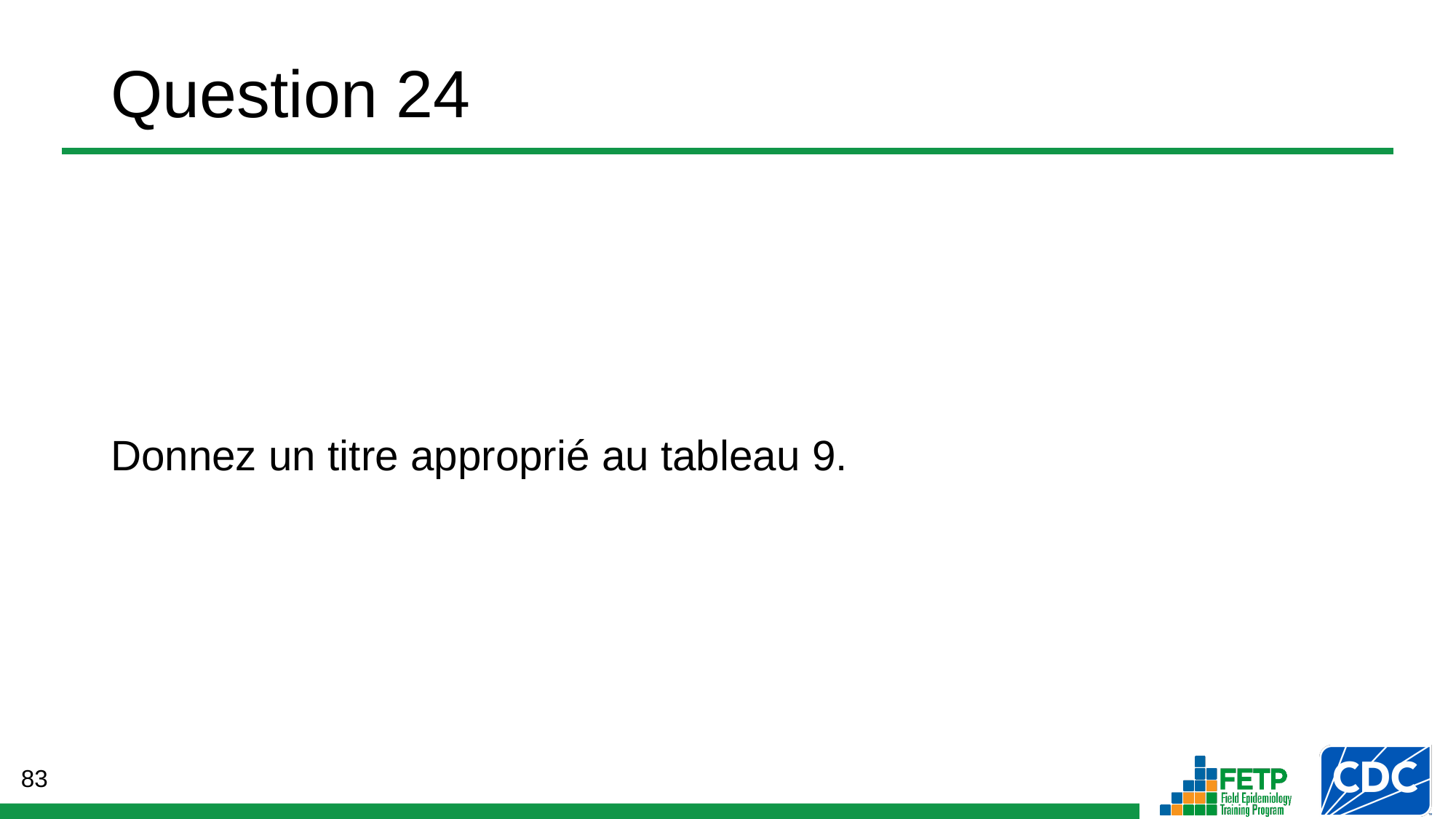

# Question 24
Donnez un titre approprié au tableau 9.